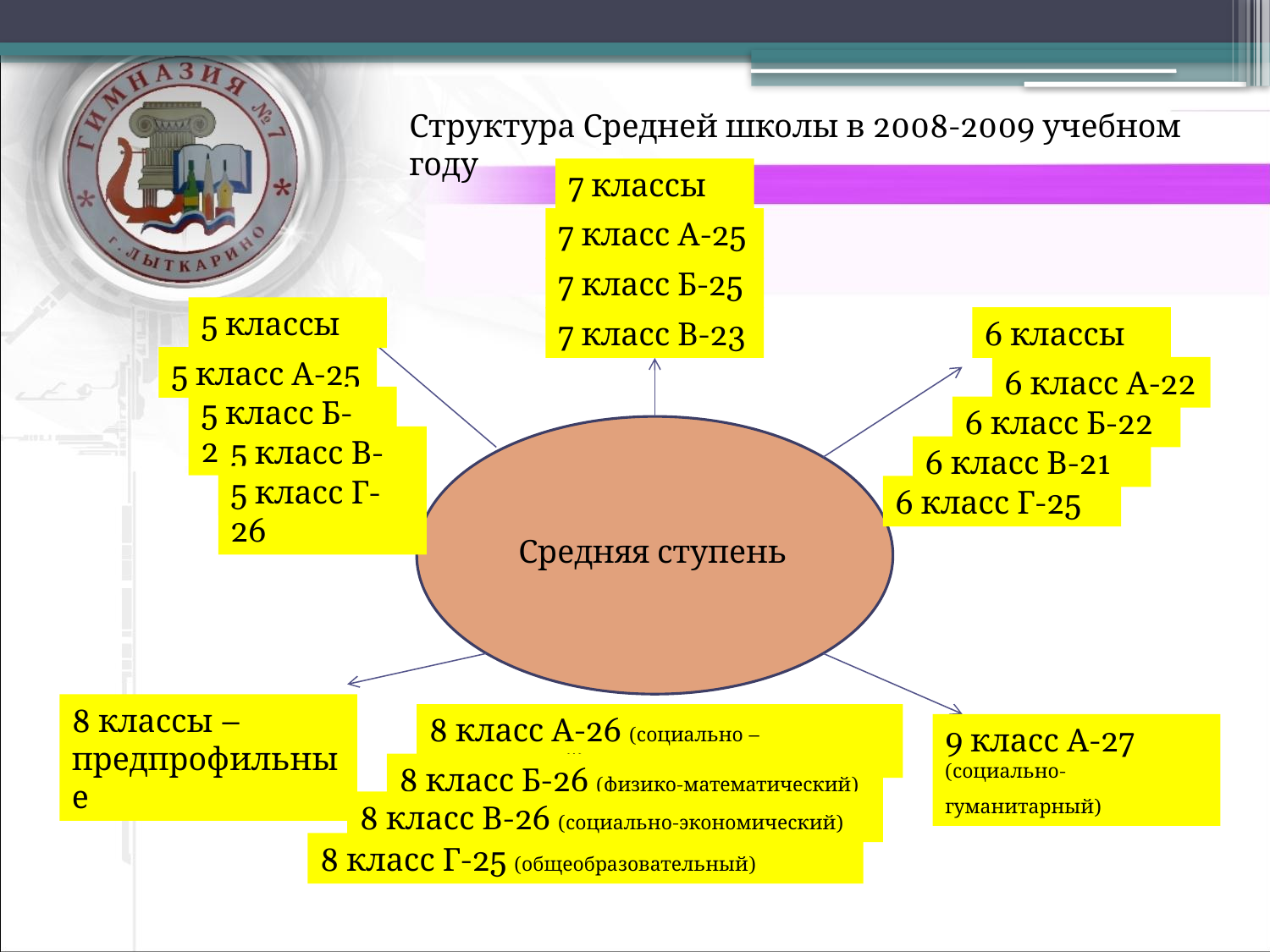

Структура Средней школы в 2008-2009 учебном году
7 классы
7 класс А-25
7 класс Б-25
5 классы
7 класс В-23
6 классы
5 класс А-25
6 класс А-22
5 класс Б-25
6 класс Б-22

5 класс В-25
6 класс В-21
5 класс Г-26
6 класс Г-25
Средняя ступень
8 классы –
предпрофильные
8 класс А-26 (социально –гуманитарный)
9 класс А-27 (социально-гуманитарный)
8 класс Б-26 (физико-математический)
8 класс В-26 (социально-экономический)
8 класс Г-25 (общеобразовательный)